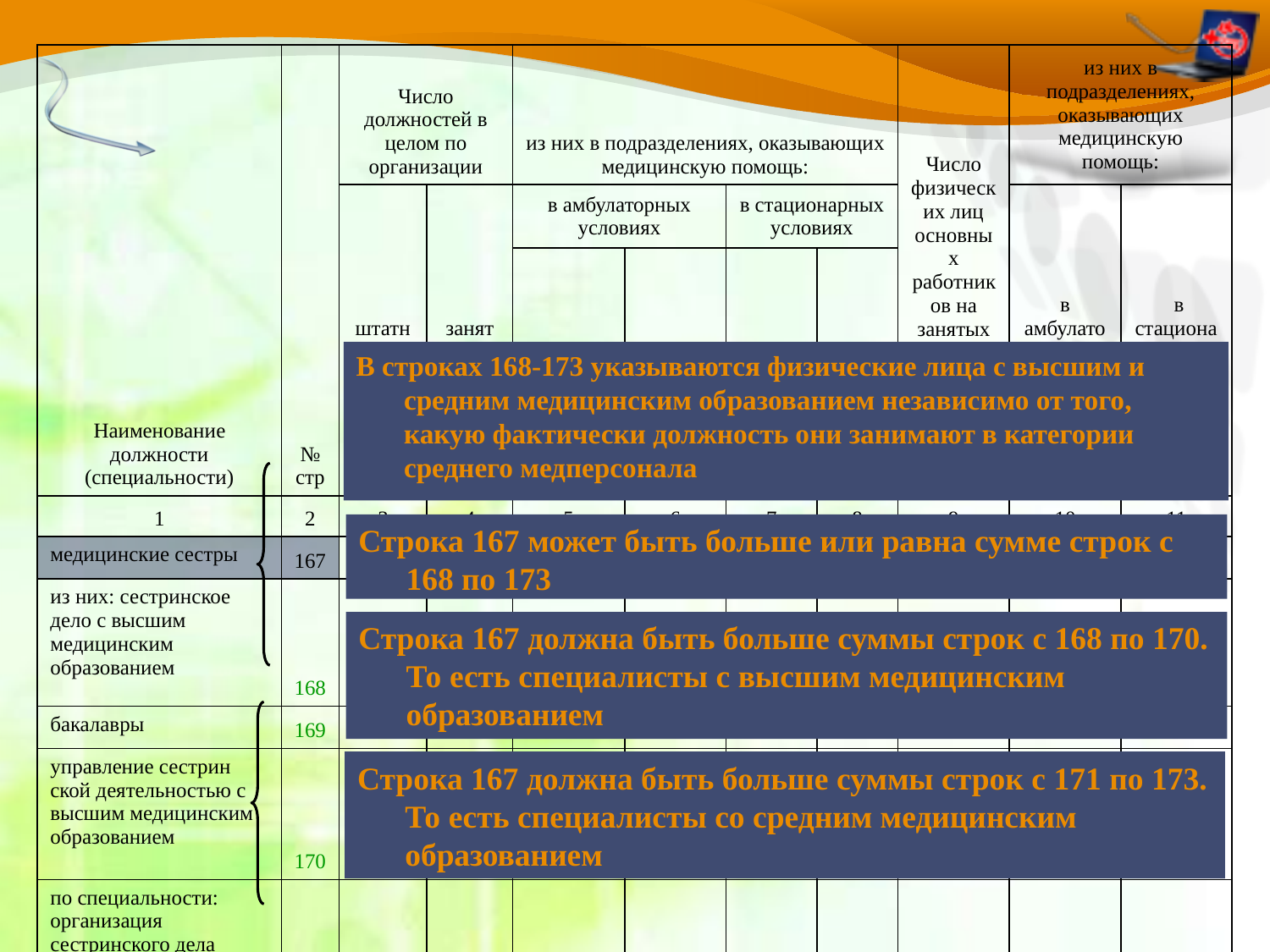

| Наименование должности (специальности) | № стр | Число должностей в целом по организации |  | из них в подразделениях, оказывающих медицинскую помощь: |  |  |  | Число физических лиц основных работников на занятых должностях | из них в подразделениях, оказывающих медицинскую помощь: |  |
| --- | --- | --- | --- | --- | --- | --- | --- | --- | --- | --- |
|  |  | штатных | занятых | в амбулаторных условиях |  | в стационарных условиях |  |  | в амбулаторных условиях | в стационарных условиях |
|  |  |  |  | штатных | занятых | штатных | занятых |  |  |  |
| 1 | 2 | 3 | 4 | 5 | 6 | 7 | 8 | 9 | 10 | 11 |
| медицинские сестры | 167 |  |  |  |  |  |  |  |  |  |
| из них: сестринское дело с высшим медицинским образованием | 168 |  |  |  |  |  |  |  |  |  |
| бакалавры | 169 | х | х | х | х | х | х |  | х | х |
| управление сестрин ской деятельностью с высшим медицинским образованием | 170 | х | х | х | х | х | х |  | х | х |
| по специальности: организация сестринского дела | 171 | х | х | х | х | х | х |  | х | х |
| сестринское дело | 172 | х | х | х | х | х | х |  | х | х |
| сестринское дело в педиатрии | 173 | х | х | х | х | х | х |  | х | х |
В строках 168-173 указываются физические лица с высшим и средним медицинским образованием независимо от того, какую фактически должность они занимают в категории среднего медперсонала

Строка 167 может быть больше или равна сумме строк с 168 по 173
Строка 167 должна быть больше суммы строк с 168 по 170. То есть специалисты с высшим медицинским образованием

Строка 167 должна быть больше суммы строк с 171 по 173. То есть специалисты со средним медицинским образованием